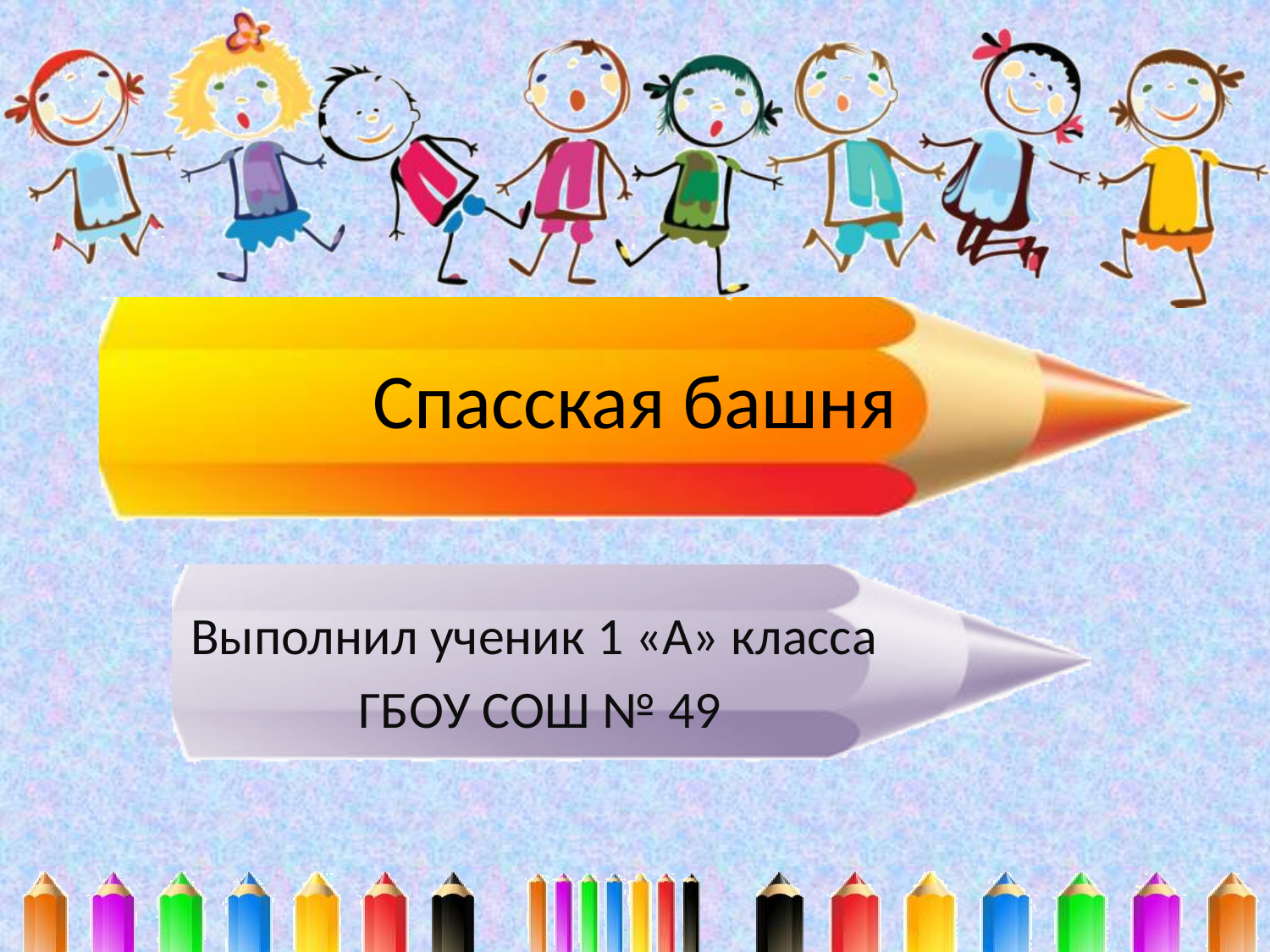

# Спасская башня
Выполнил ученик 1 «А» класса
ГБОУ СОШ № 49